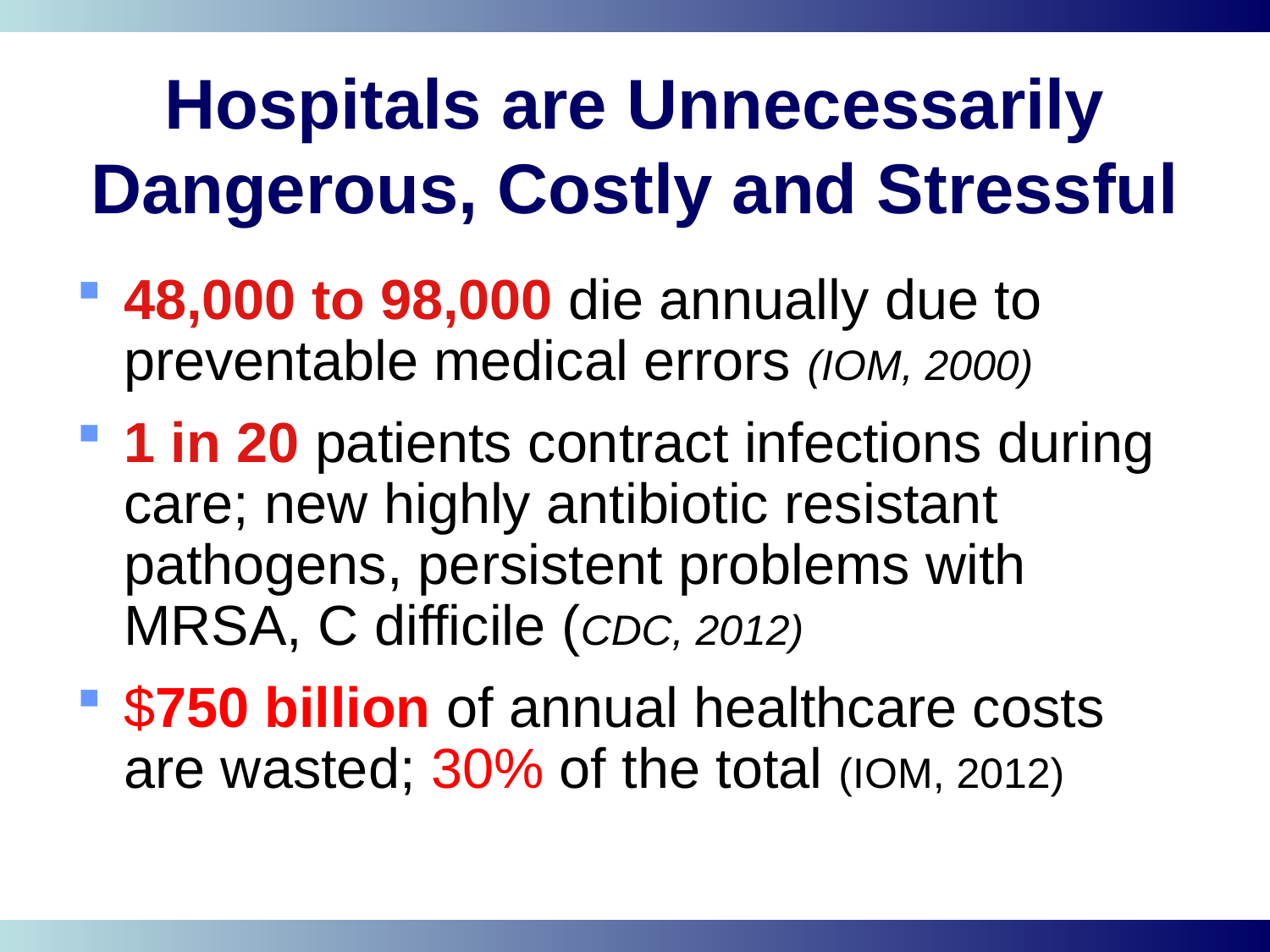

# Hospitals are Unnecessarily Dangerous, Costly and Stressful
48,000 to 98,000 die annually due to preventable medical errors (IOM, 2000)
1 in 20 patients contract infections during care; new highly antibiotic resistant pathogens, persistent problems with MRSA, C difficile (CDC, 2012)
$750 billion of annual healthcare costs are wasted; 30% of the total (IOM, 2012)